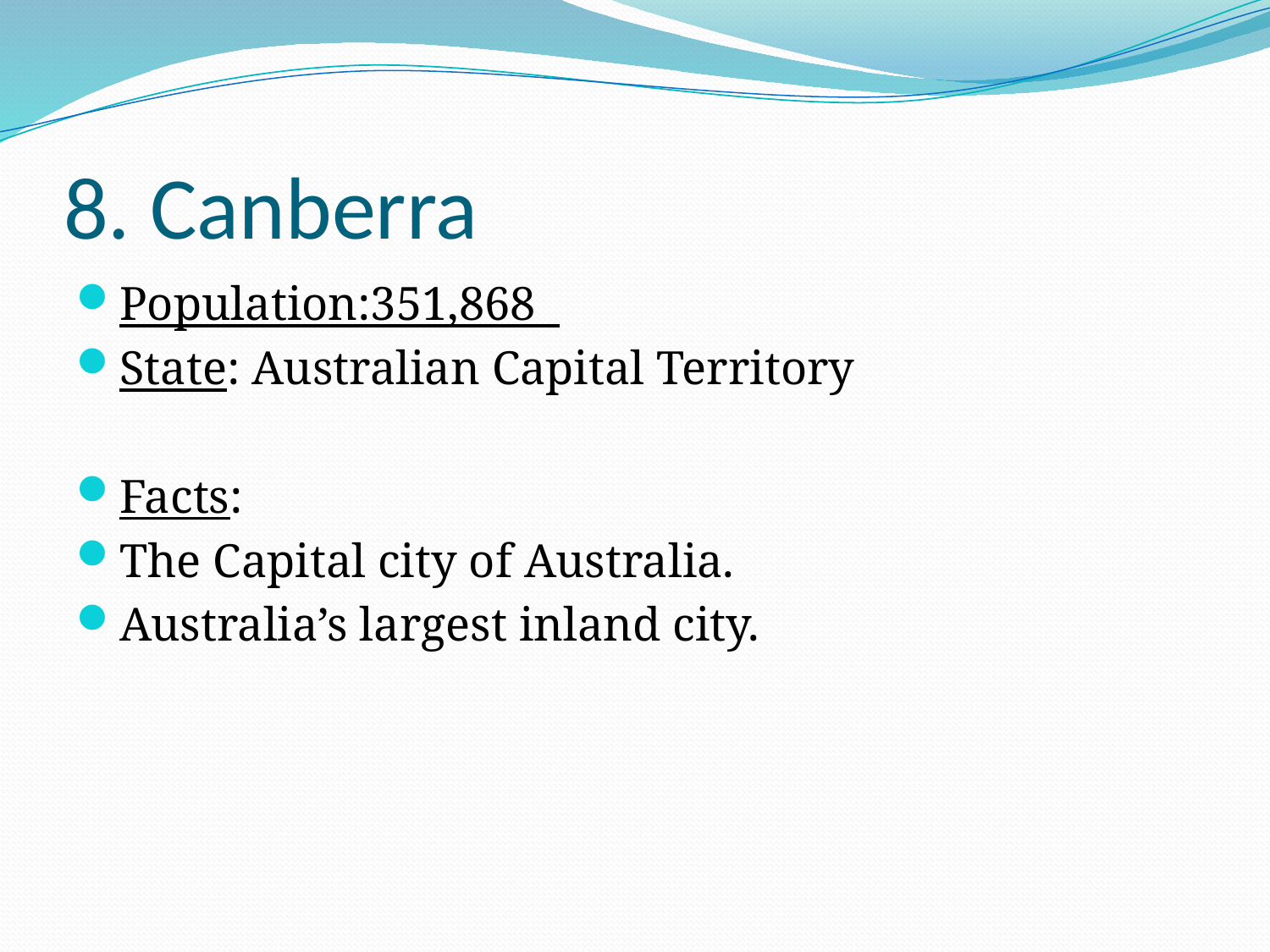

# 8. Canberra
Population:351,868
State: Australian Capital Territory

Facts:
The Capital city of Australia.
Australia’s largest inland city.